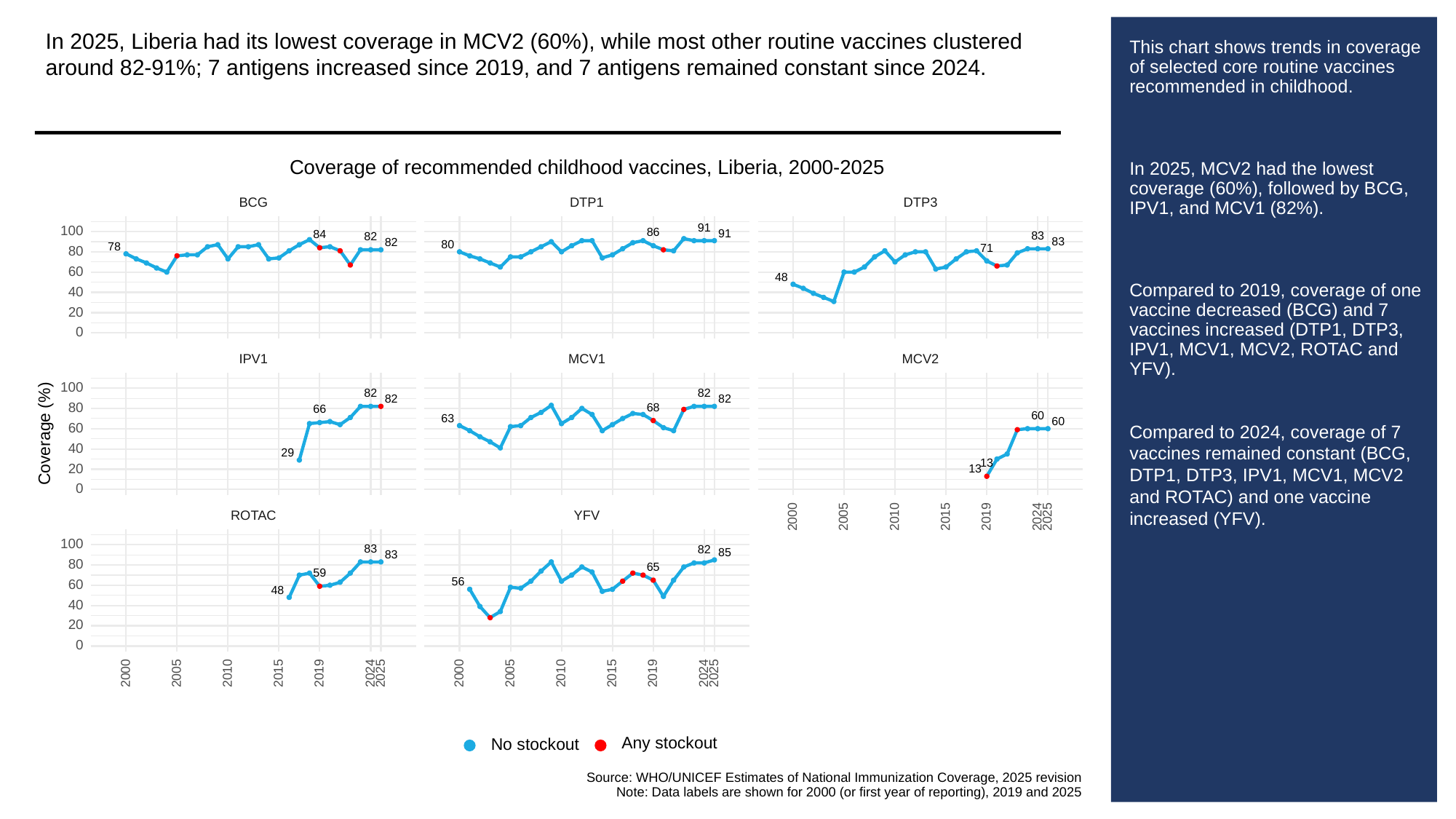

In 2025, Liberia had its lowest coverage in MCV2 (60%), while most other routine vaccines clustered around 82-91%; 7 antigens increased since 2019, and 7 antigens remained constant since 2024.
# This chart shows trends in coverage of selected core routine vaccines recommended in childhood.

In 2025, MCV2 had the lowest coverage (60%), followed by BCG, IPV1, and MCV1 (82%).

Compared to 2019, coverage of one vaccine decreased (BCG) and 7 vaccines increased (DTP1, DTP3, IPV1, MCV1, MCV2, ROTAC and YFV).

Compared to 2024, coverage of 7 vaccines remained constant (BCG, DTP1, DTP3, IPV1, MCV1, MCV2 and ROTAC) and one vaccine increased (YFV).

Coverage of recommended childhood vaccines, Liberia, 2000-2025
BCG
DTP3
DTP1

91
100
86
91
84

83
82

83

82

80

78

71

80

60

48

40

20

0

MCV1
MCV2
IPV1

100

82
82
82
82

80
68

66

60

63

60

60

Coverage (%)

40

29

13
20
13

0

ROTAC
YFV
2000
2005
2010
2015
2019
2024
2025

100

83
82
85
83

80

65

59

56

60

48

40

20

0

2000
2005
2010
2015
2019
2024
2025
2000
2005
2010
2015
2019
2024
2025
Any stockout
No stockout

Source: WHO/UNICEF Estimates of National Immunization Coverage, 2025 revision
Note: Data labels are shown for 2000 (or first year of reporting), 2019 and 2025